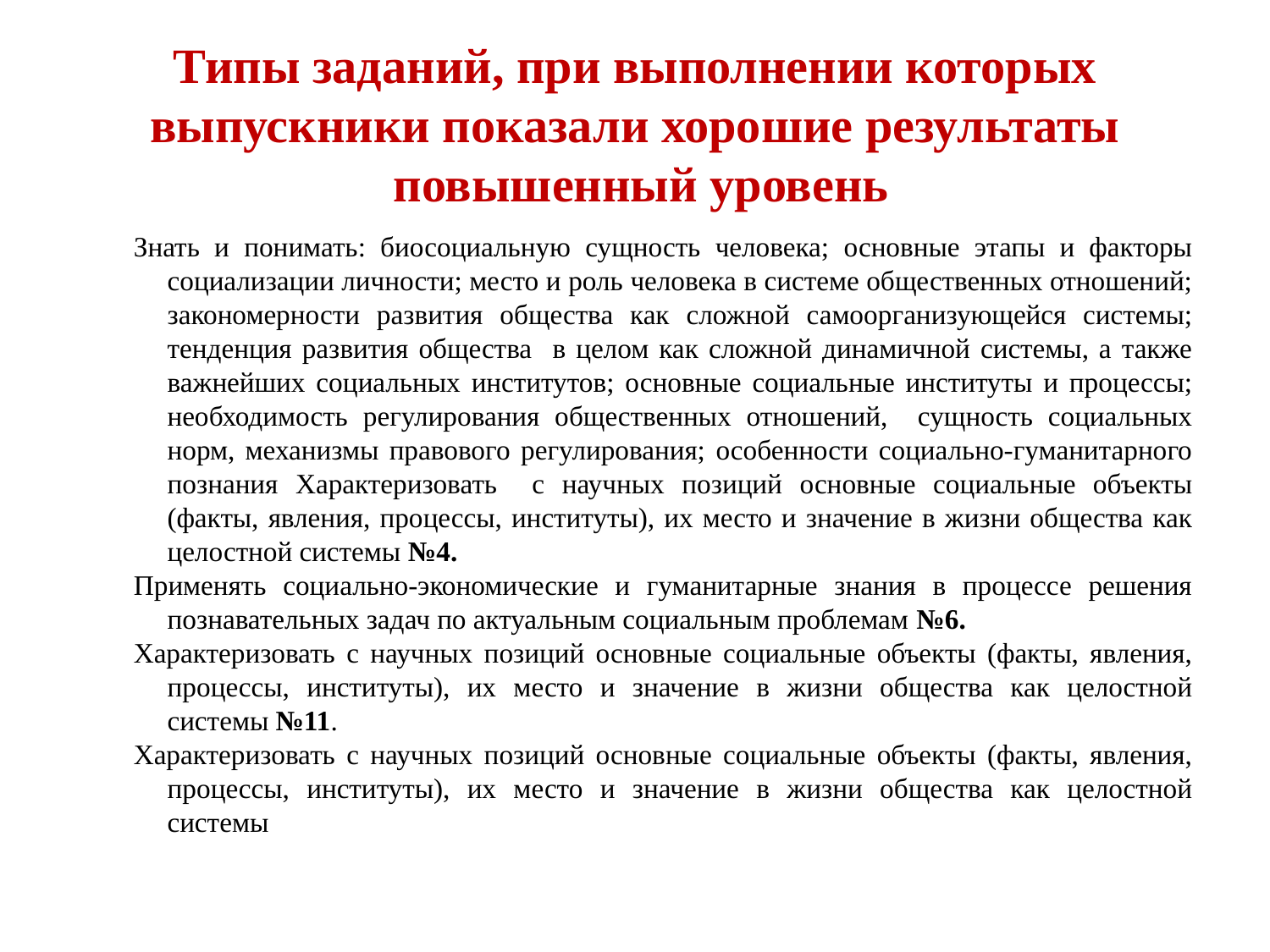

Типы заданий, при выполнении которых выпускники показали хорошие результаты
 повышенный уровень
Знать и понимать: биосоциальную сущность человека; основные этапы и факторы социализации личности; место и роль человека в системе общественных отношений; закономерности развития общества как сложной самоорганизующейся системы; тенденция развития общества  в целом как сложной динамичной системы, а также важнейших социальных институтов; основные социальные институты и процессы; необходимость регулирования общественных отношений,  сущность социальных норм, механизмы правового регулирования; особенности социально-гуманитарного познания Характеризовать  с научных позиций основные социальные объекты (факты, явления, процессы, институты), их место и значение в жизни общества как целостной системы №4.
Применять социально-экономические и гуманитарные знания в процессе решения познавательных задач по актуальным социальным проблемам №6.
Характеризовать с научных позиций основные социальные объекты (факты, явления, процессы, институты), их место и значение в жизни общества как целостной системы №11.
Характеризовать с научных позиций основные социальные объекты (факты, явления, процессы, институты), их место и значение в жизни общества как целостной системы